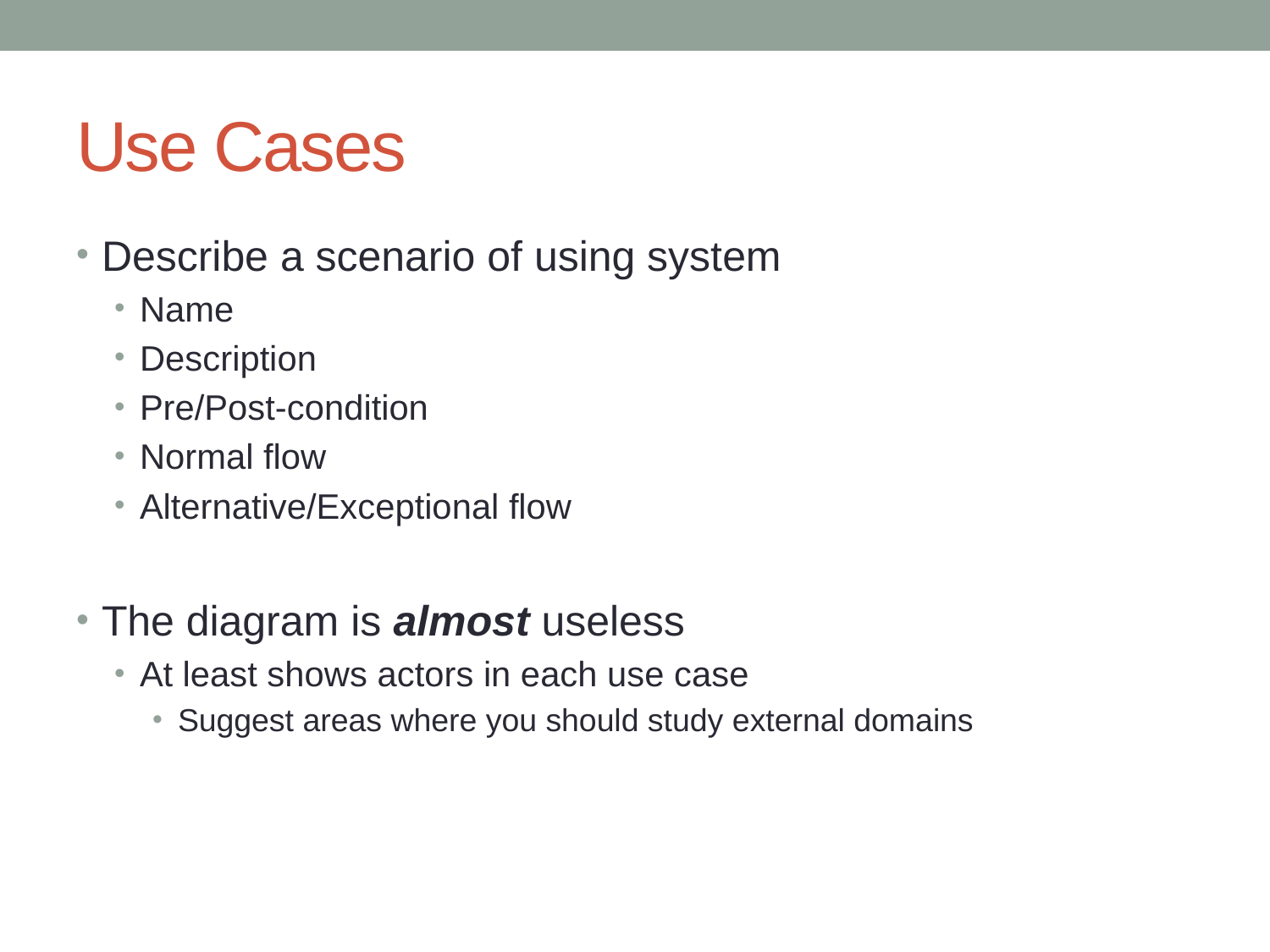

# Use Cases
Describe a scenario of using system
Name
Description
Pre/Post-condition
Normal flow
Alternative/Exceptional flow

The diagram is almost useless
At least shows actors in each use case
Suggest areas where you should study external domains